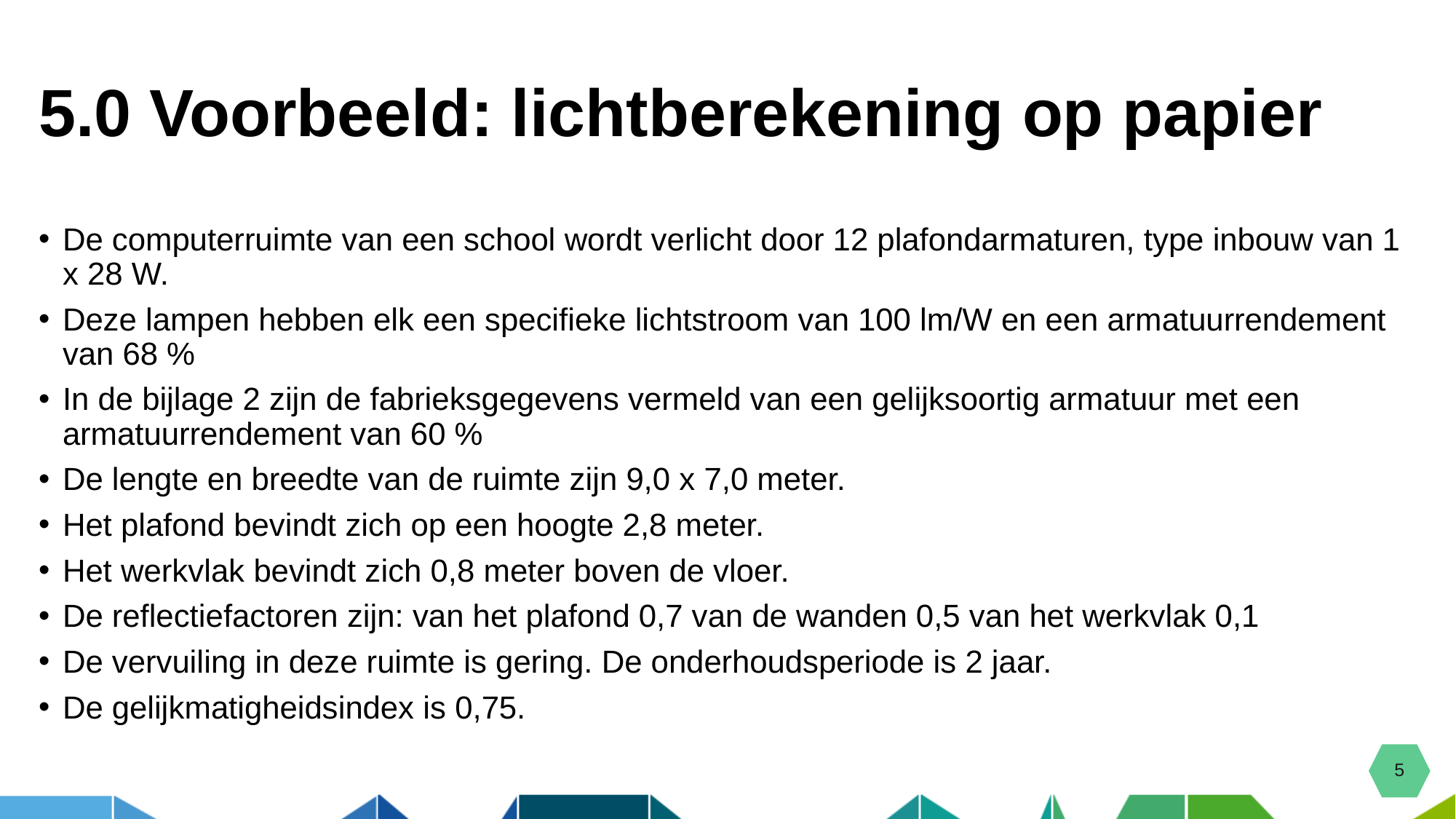

# 5.0 Voorbeeld: lichtberekening op papier
De computerruimte van een school wordt verlicht door 12 plafondarmaturen, type inbouw van 1 x 28 W.
Deze lampen hebben elk een specifieke lichtstroom van 100 lm/W en een armatuurrendement van 68 %
In de bijlage 2 zijn de fabrieksgegevens vermeld van een gelijksoortig armatuur met een armatuurrendement van 60 %
De lengte en breedte van de ruimte zijn 9,0 x 7,0 meter.
Het plafond bevindt zich op een hoogte 2,8 meter.
Het werkvlak bevindt zich 0,8 meter boven de vloer.
De reflectiefactoren zijn: van het plafond 0,7 van de wanden 0,5 van het werkvlak 0,1
De vervuiling in deze ruimte is gering. De onderhoudsperiode is 2 jaar.
De gelijkmatigheidsindex is 0,75.

5